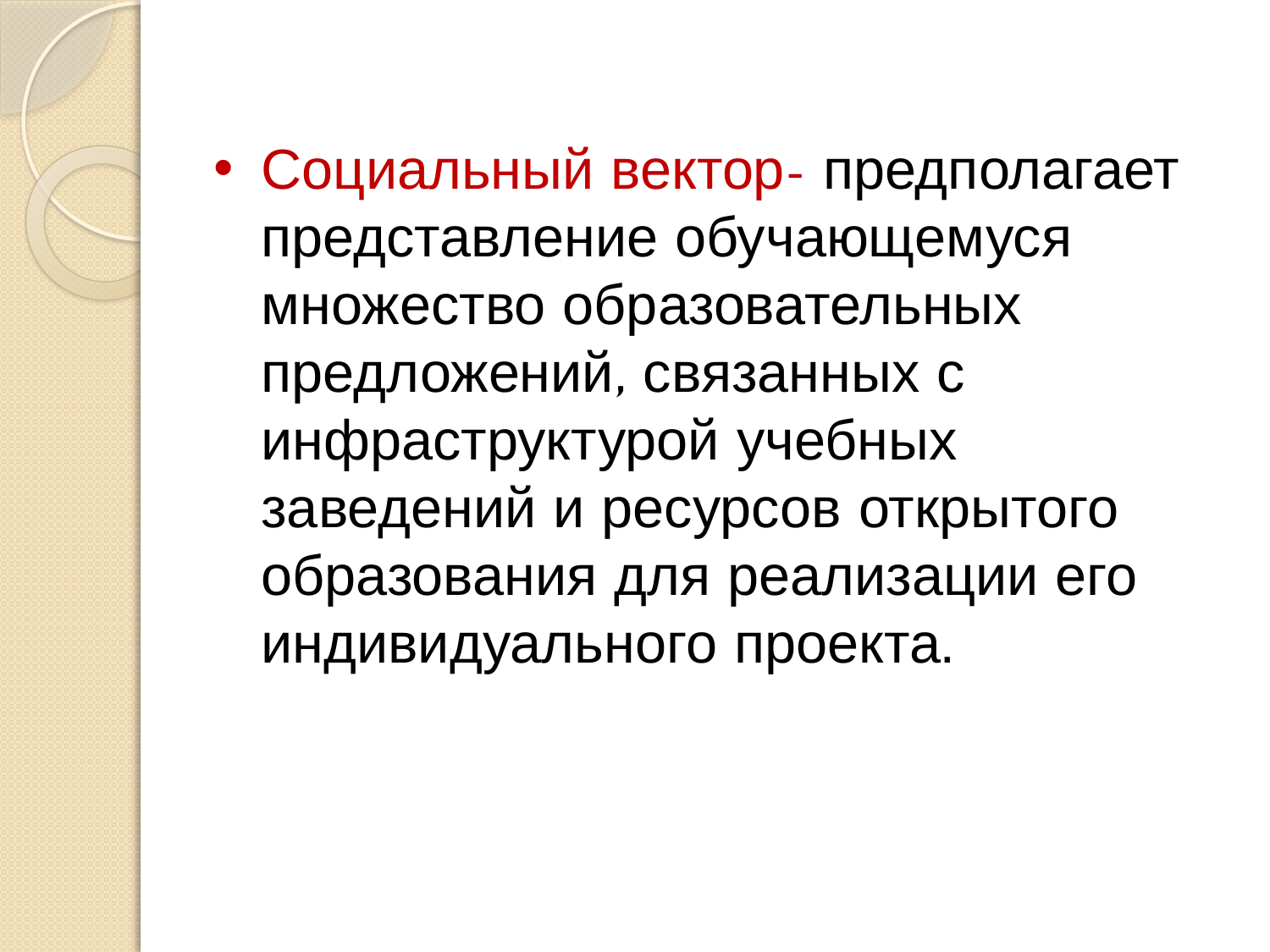

Социальный вектор- предполагает представление обучающемуся множество образовательных предложений, связанных с инфраструктурой учебных заведений и ресурсов открытого образования для реализации его индивидуального проекта.